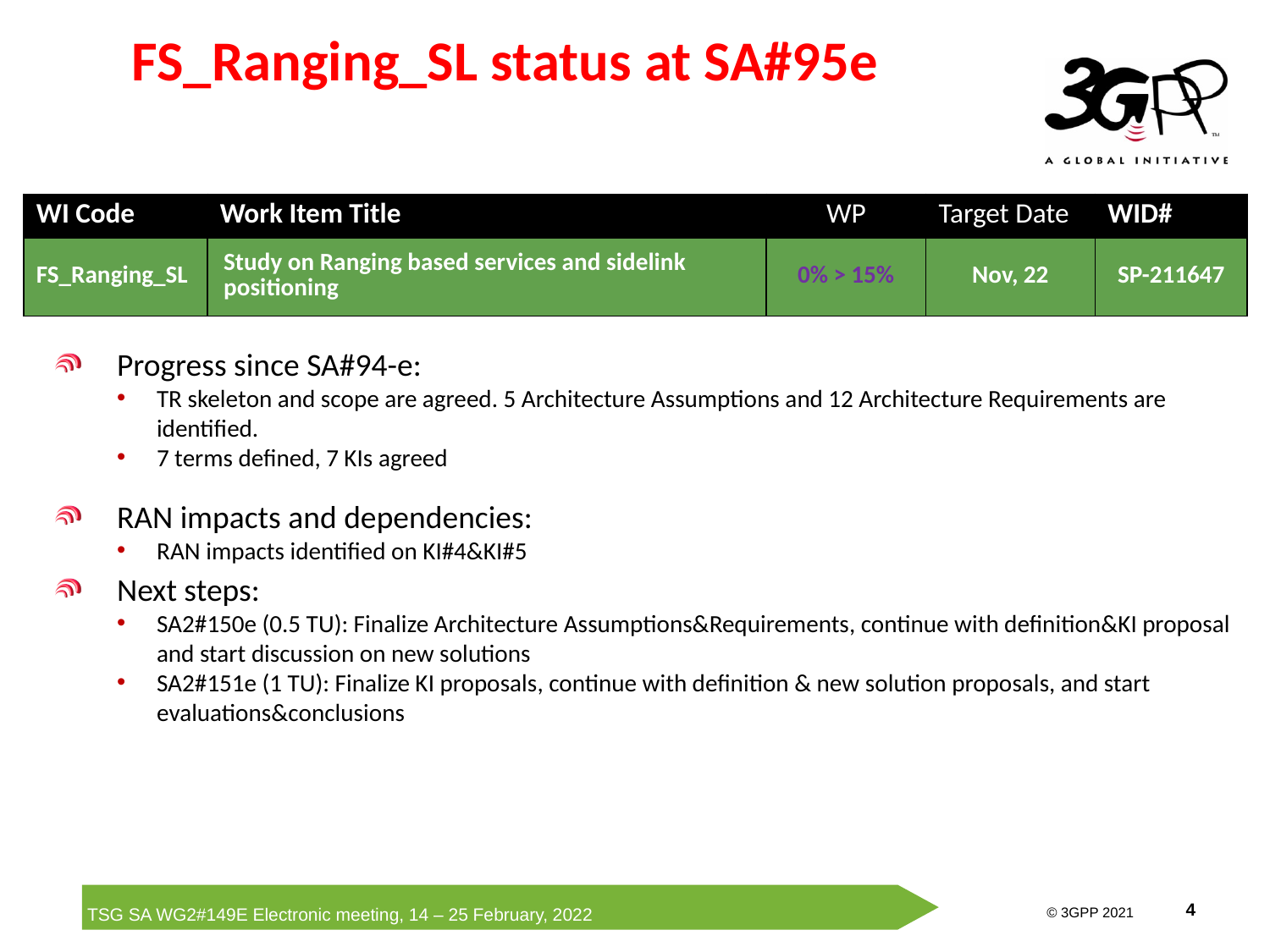

# FS_Ranging_SL status at SA#95e
| WI Code | Work Item Title | WP | Target Date | WID# |
| --- | --- | --- | --- | --- |
| FS\_Ranging\_SL | Study on Ranging based services and sidelink positioning | 0% > 15% | Nov, 22 | SP-211647 |
Progress since SA#94-e:
TR skeleton and scope are agreed. 5 Architecture Assumptions and 12 Architecture Requirements are identified.
7 terms defined, 7 KIs agreed

RAN impacts and dependencies:
RAN impacts identified on KI#4&KI#5
Next steps:
SA2#150e (0.5 TU): Finalize Architecture Assumptions&Requirements, continue with definition&KI proposal and start discussion on new solutions
SA2#151e (1 TU): Finalize KI proposals, continue with definition & new solution proposals, and start evaluations&conclusions